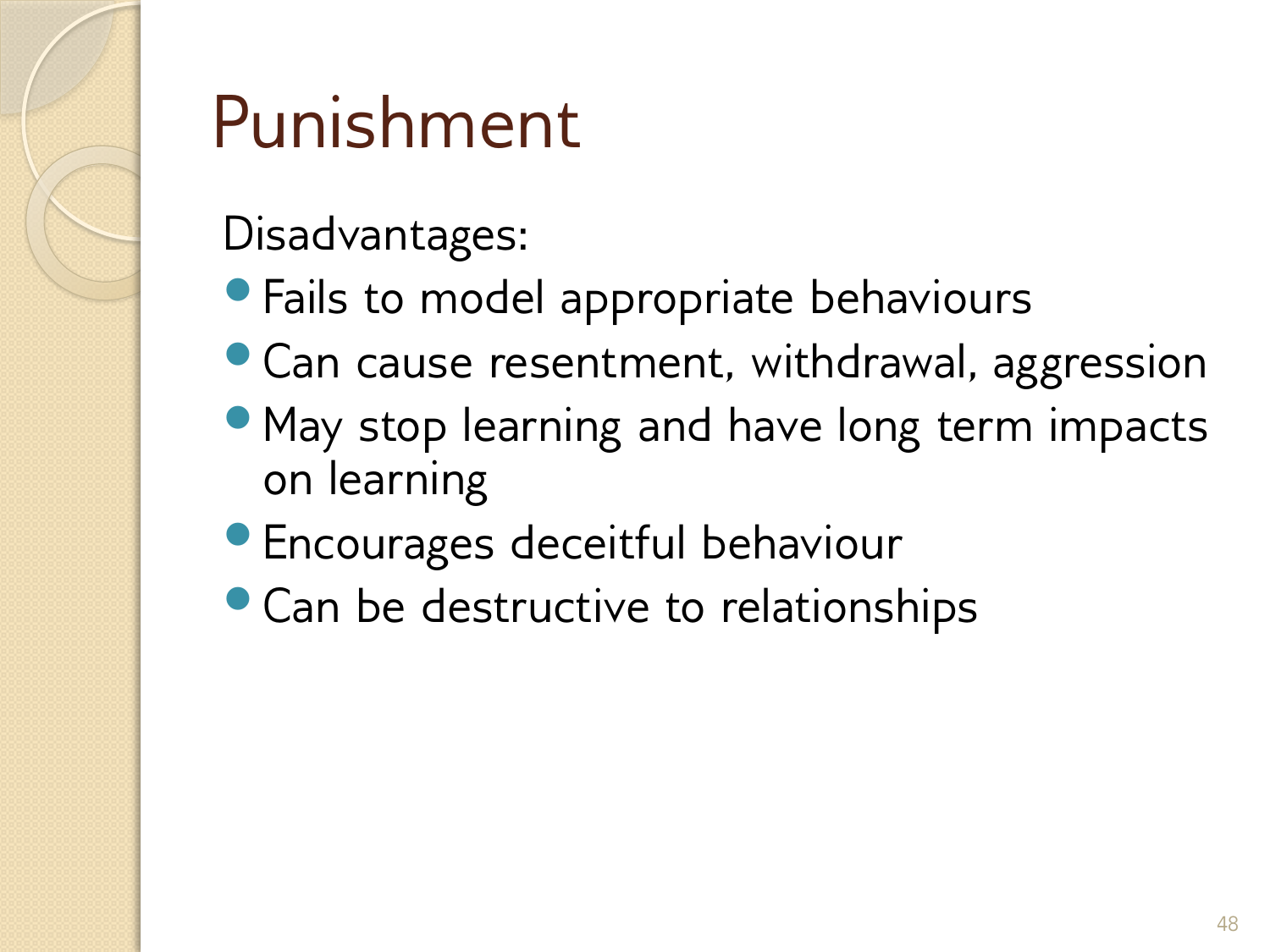

# Punishment
Disadvantages:
Fails to model appropriate behaviours
Can cause resentment, withdrawal, aggression
May stop learning and have long term impacts on learning
Encourages deceitful behaviour
Can be destructive to relationships
48